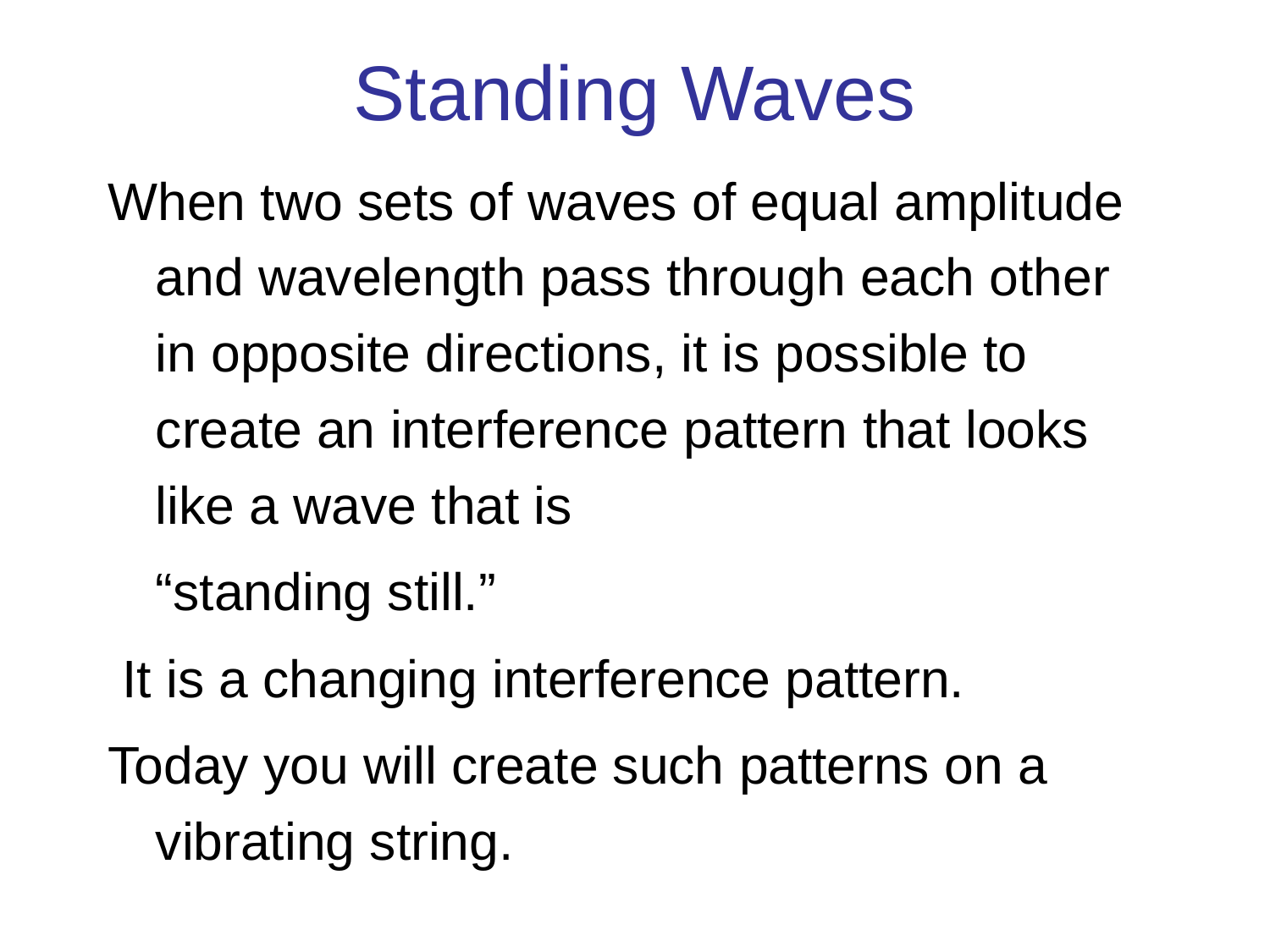

# Standing Waves
When two sets of waves of equal amplitude and wavelength pass through each other in opposite directions, it is possible to create an interference pattern that looks like a wave that is
	“standing still.”
 It is a changing interference pattern.
Today you will create such patterns on a vibrating string.